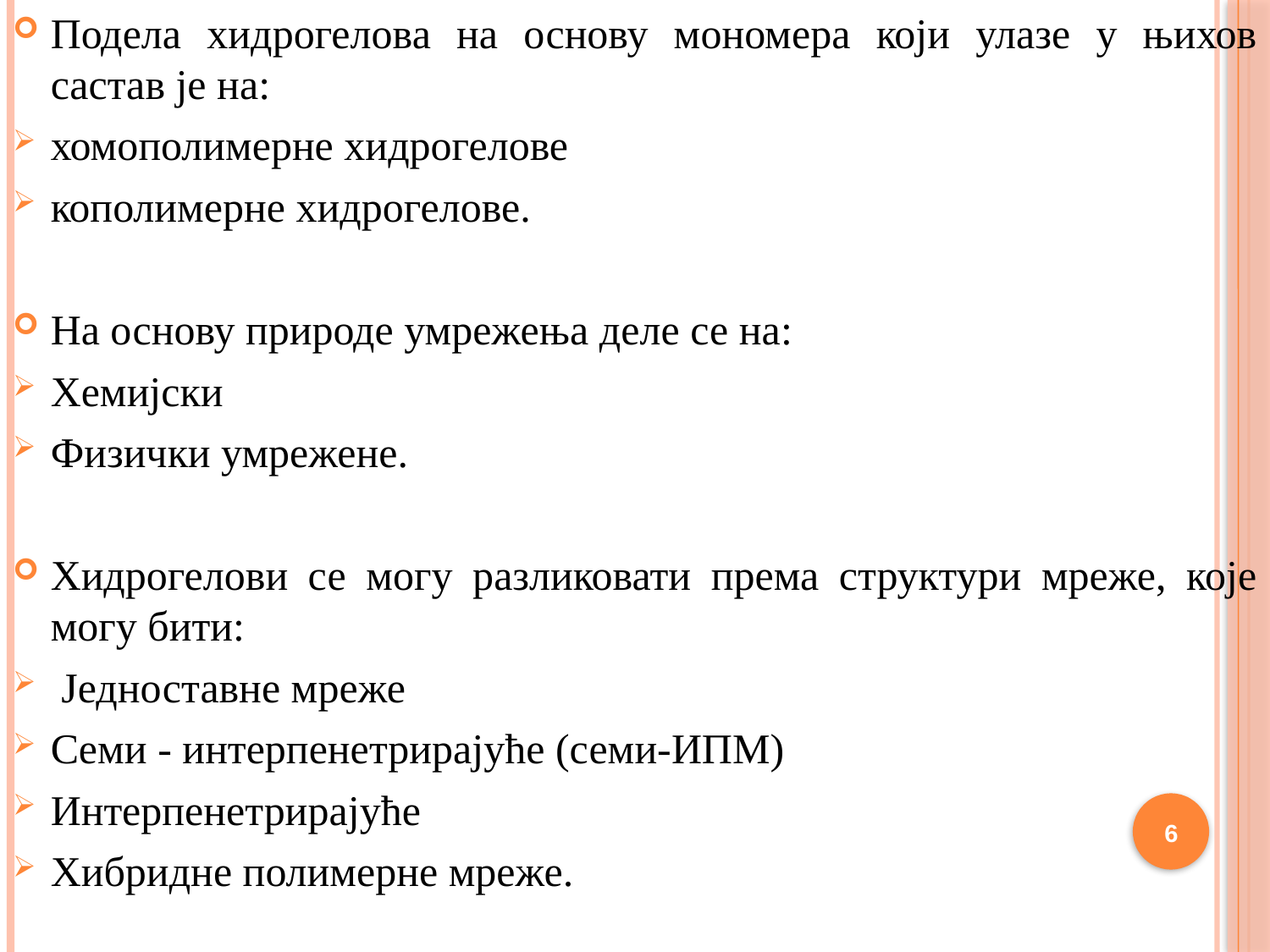

Подела хидрогелова на основу мономера који улазе у њихов састав је на:
хомополимерне хидрогелове
кополимерне хидрогелове.

На основу природе умрежења деле се на:
Хемијски
Физички умрежене.

Хидрогелови се могу разликовати према структури мреже, које могу бити:
 Једноставне мреже
Семи - интерпенетрирајуће (семи-ИПМ)
Интерпенетрирајуће
Хибридне полимерне мреже.

6